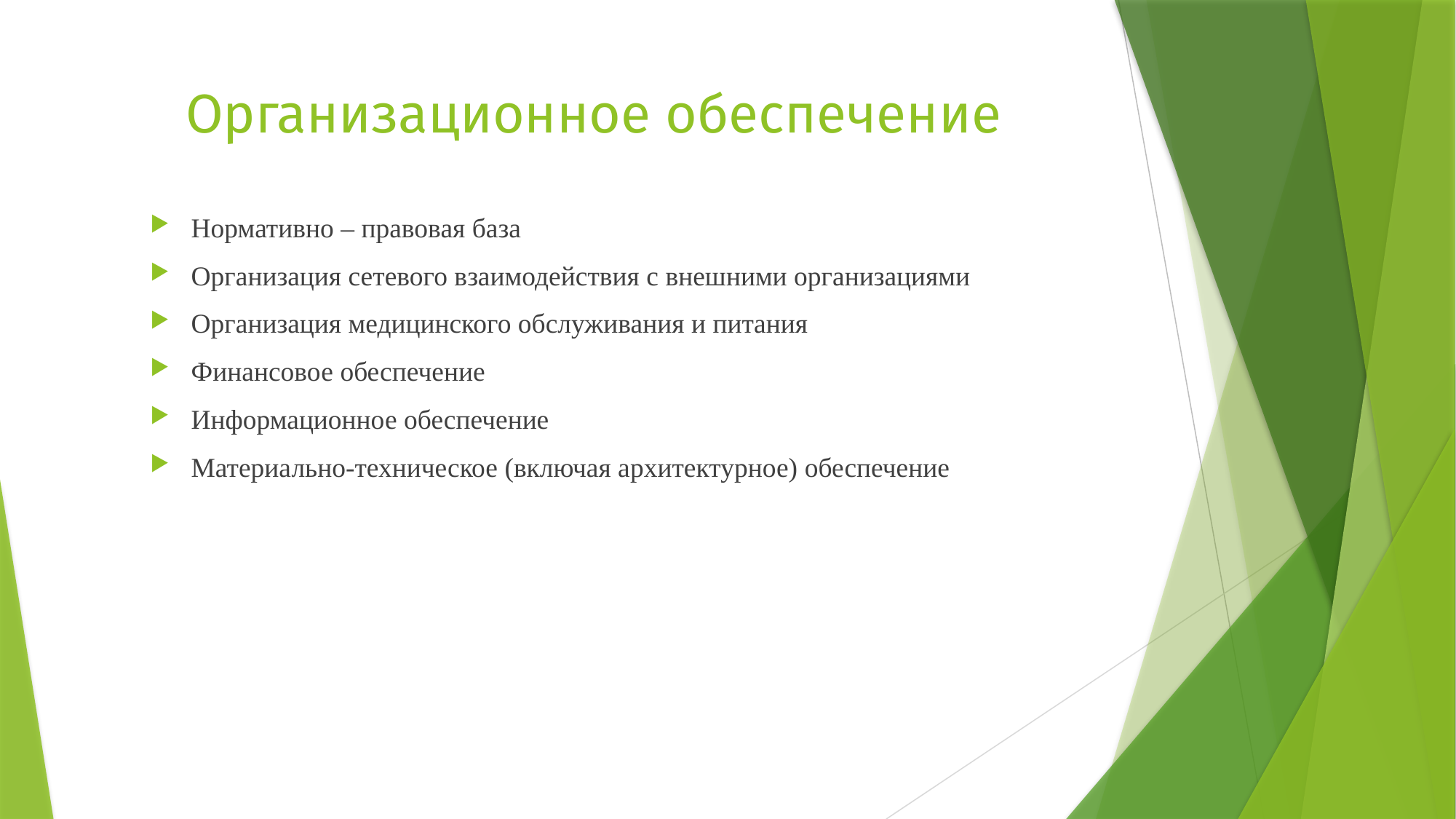

# Организационное обеспечение
Нормативно – правовая база
Организация сетевого взаимодействия с внешними организациями
Организация медицинского обслуживания и питания
Финансовое обеспечение
Информационное обеспечение
Материально-техническое (включая архитектурное) обеспечение